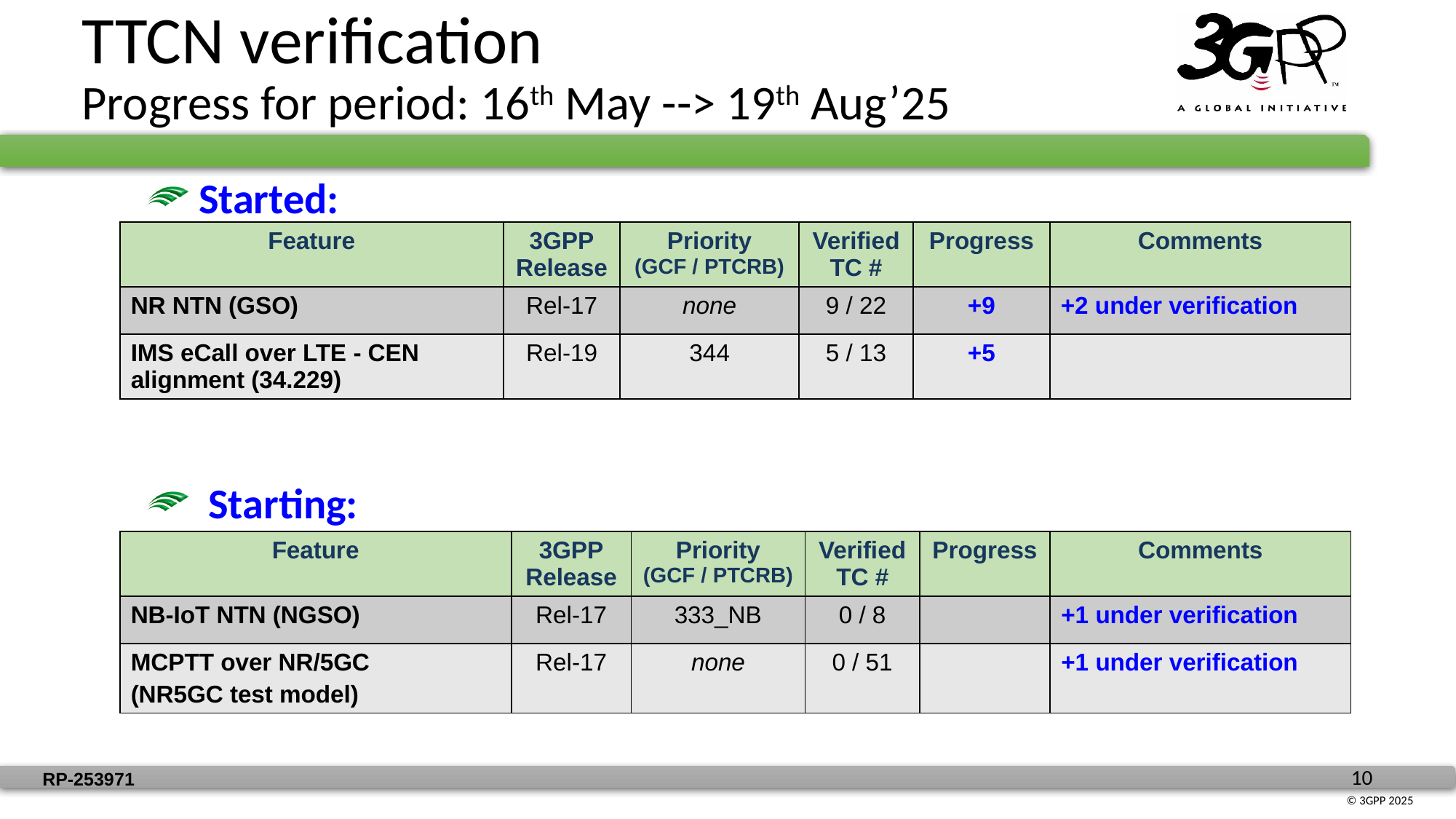

# TTCN verification Progress for period: 16th May --> 19th Aug’25
 Started:

  Starting:

| Feature | 3GPP Release | Priority (GCF / PTCRB) | Verified TC # | Progress | Comments |
| --- | --- | --- | --- | --- | --- |
| NR NTN (GSO) | Rel-17 | none | 9 / 22 | +9 | +2 under verification |
| IMS eCall over LTE - CEN alignment (34.229) | Rel-19 | 344 | 5 / 13 | +5 |  |
| Feature | 3GPP Release | Priority (GCF / PTCRB) | Verified TC # | Progress | Comments |
| --- | --- | --- | --- | --- | --- |
| NB-IoT NTN (NGSO) | Rel-17 | 333\_NB | 0 / 8 |  | +1 under verification |
| MCPTT over NR/5GC (NR5GC test model) | Rel-17 | none | 0 / 51 |  | +1 under verification |